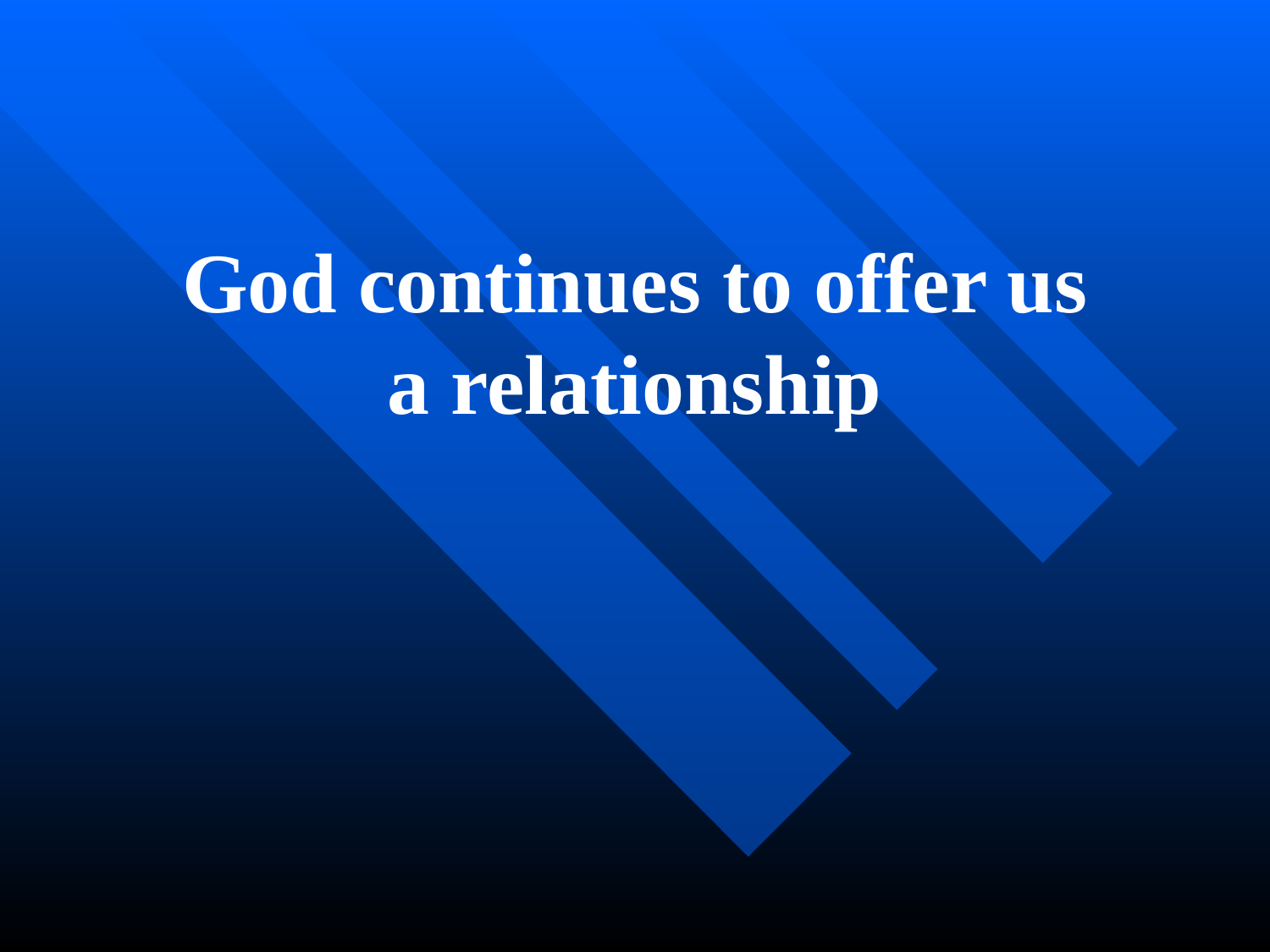

God continues to offer us
a relationship